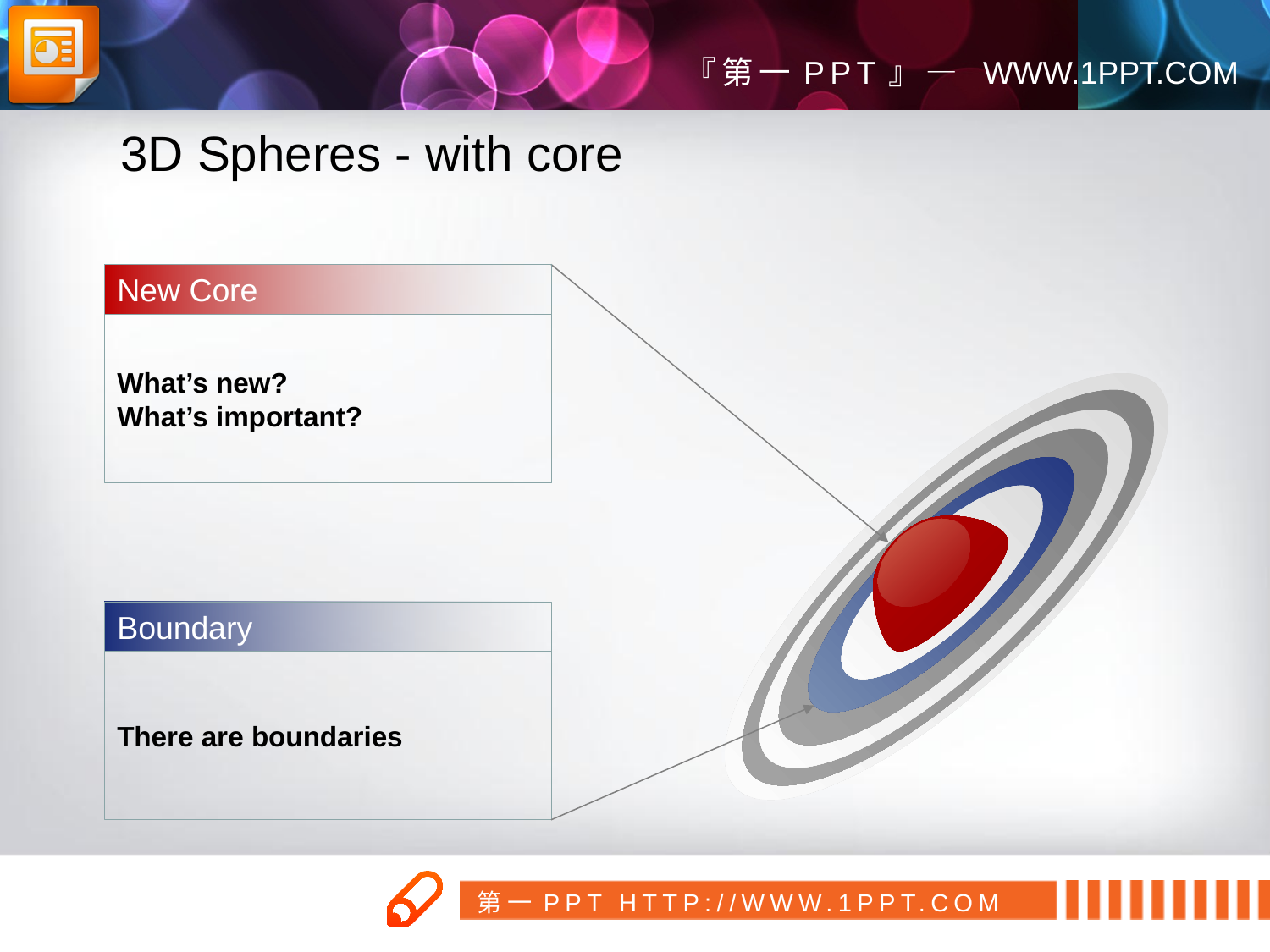

3D Spheres - with core
New Core
What’s new?
What’s important?

Boundary
There are boundaries